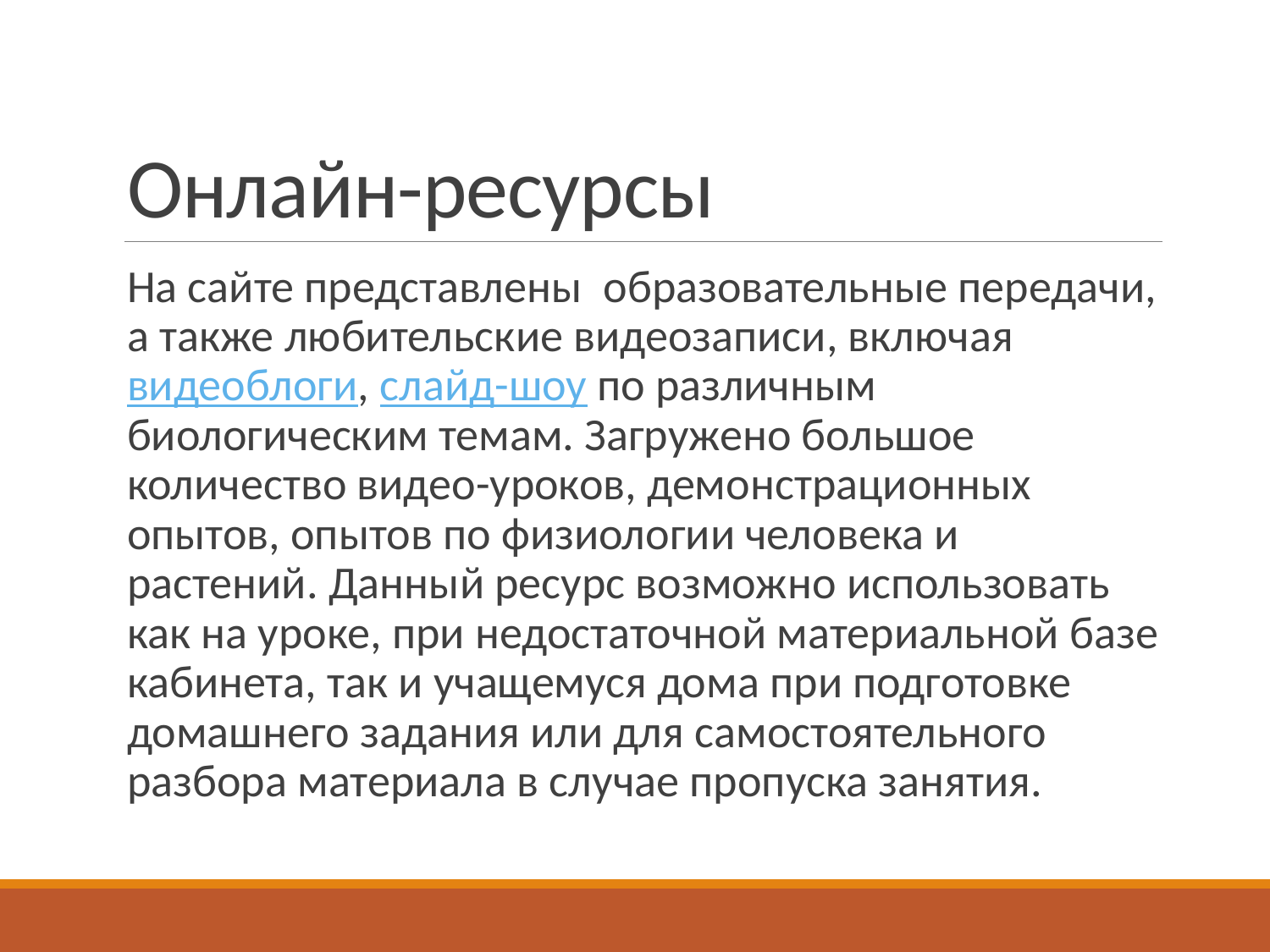

# Онлайн-ресурсы
На сайте представлены  образовательные передачи, а также любительские видеозаписи, включая видеоблоги, слайд-шоу по различным биологическим темам. Загружено большое количество видео-уроков, демонстрационных опытов, опытов по физиологии человека и растений. Данный ресурс возможно использовать как на уроке, при недостаточной материальной базе кабинета, так и учащемуся дома при подготовке домашнего задания или для самостоятельного разбора материала в случае пропуска занятия.